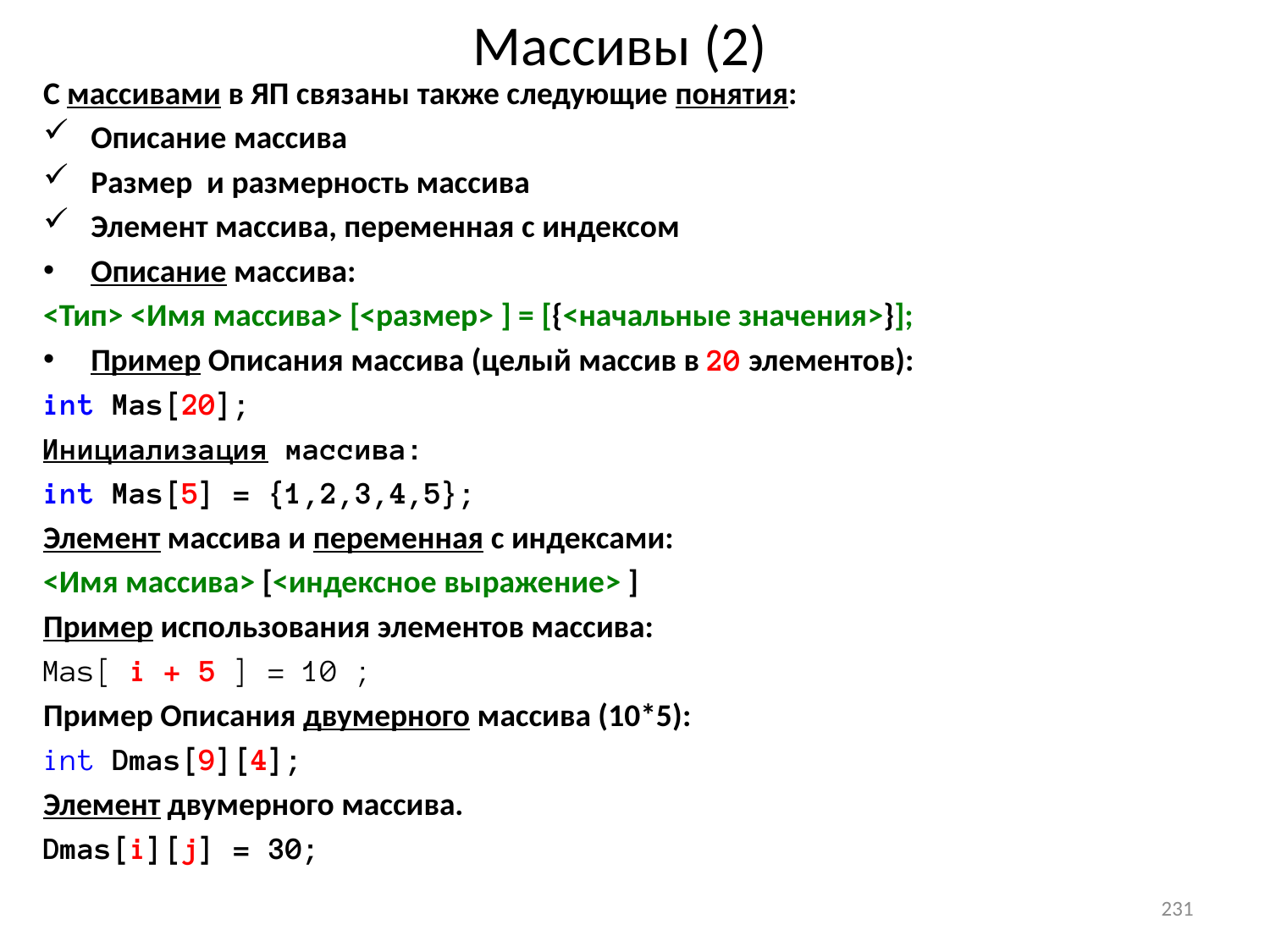

# Массивы (2)
С массивами в ЯП связаны также следующие понятия:
Описание массива
Размер  и размерность массива
Элемент массива, переменная с индексом
Описание массива:
<Тип> <Имя массива> [<размер> ] = [{<начальные значения>}];
Пример Описания массива (целый массив в 20 элементов):
int Mas[20];
Инициализация массива:
int Mas[5] = {1,2,3,4,5};
Элемент массива и переменная с индексами:
<Имя массива> [<индексное выражение> ]
Пример использования элементов массива:
Mas[ i + 5 ] = 10 ;
Пример Описания двумерного массива (10*5):
int Dmas[9][4];
Элемент двумерного массива.
Dmas[i][j] = 30;

231